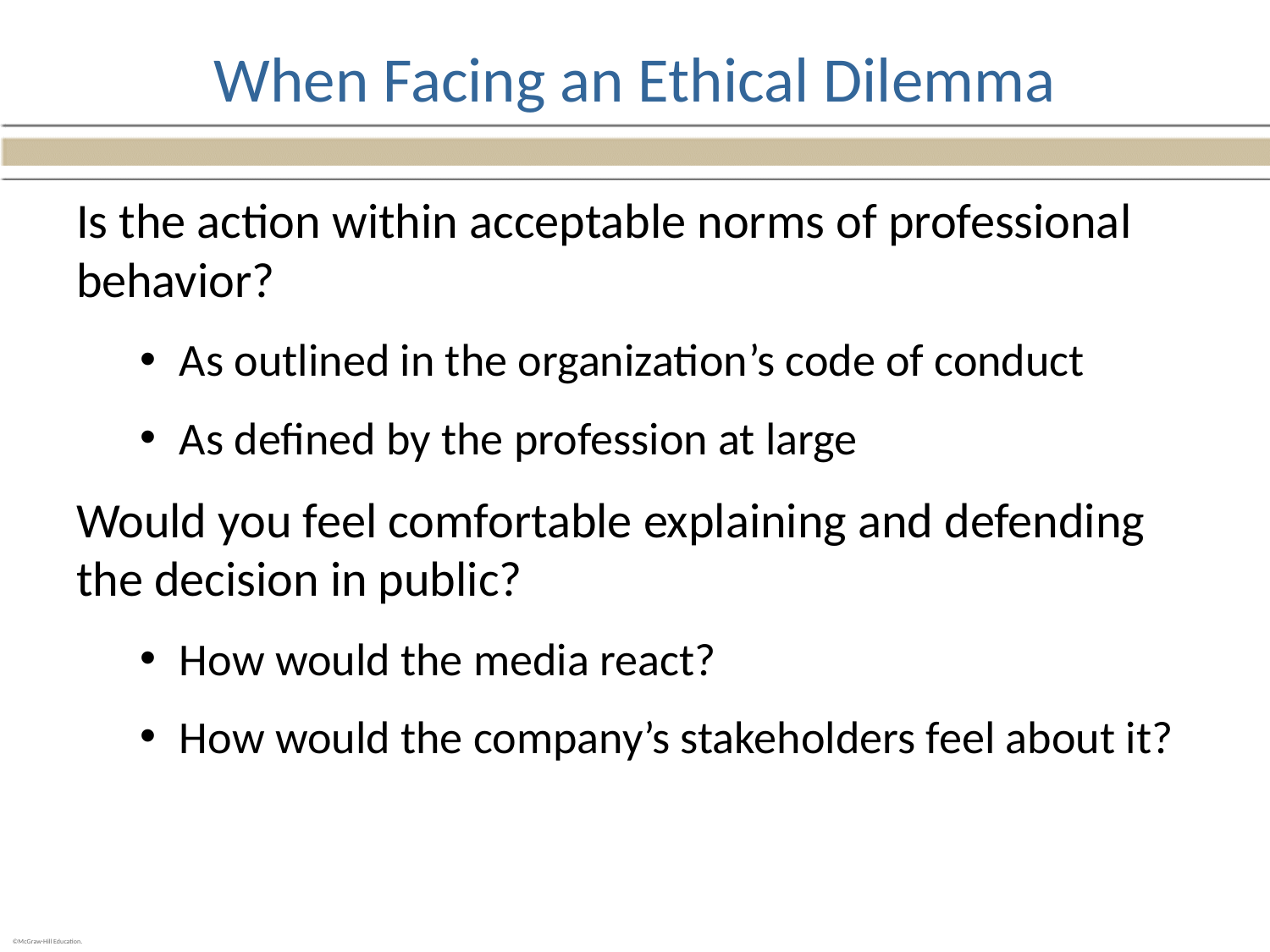

# When Facing an Ethical Dilemma
Is the action within acceptable norms of professional behavior?
As outlined in the organization’s code of conduct
As defined by the profession at large
Would you feel comfortable explaining and defending the decision in public?
How would the media react?
How would the company’s stakeholders feel about it?